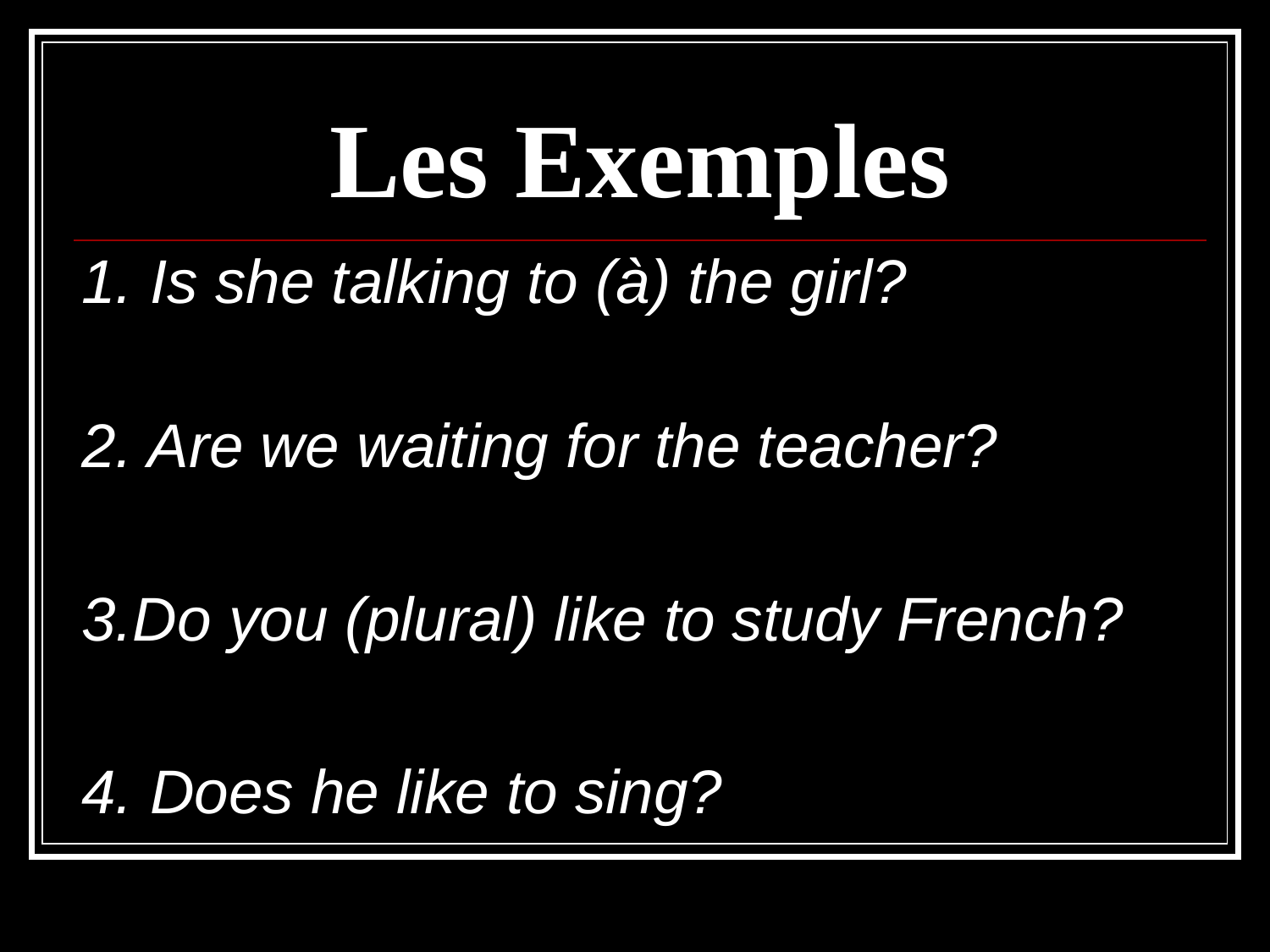

# Les Exemples
1. Is she talking to (à) the girl?

2. Are we waiting for the teacher?

3.Do you (plural) like to study French?

4. Does he like to sing?